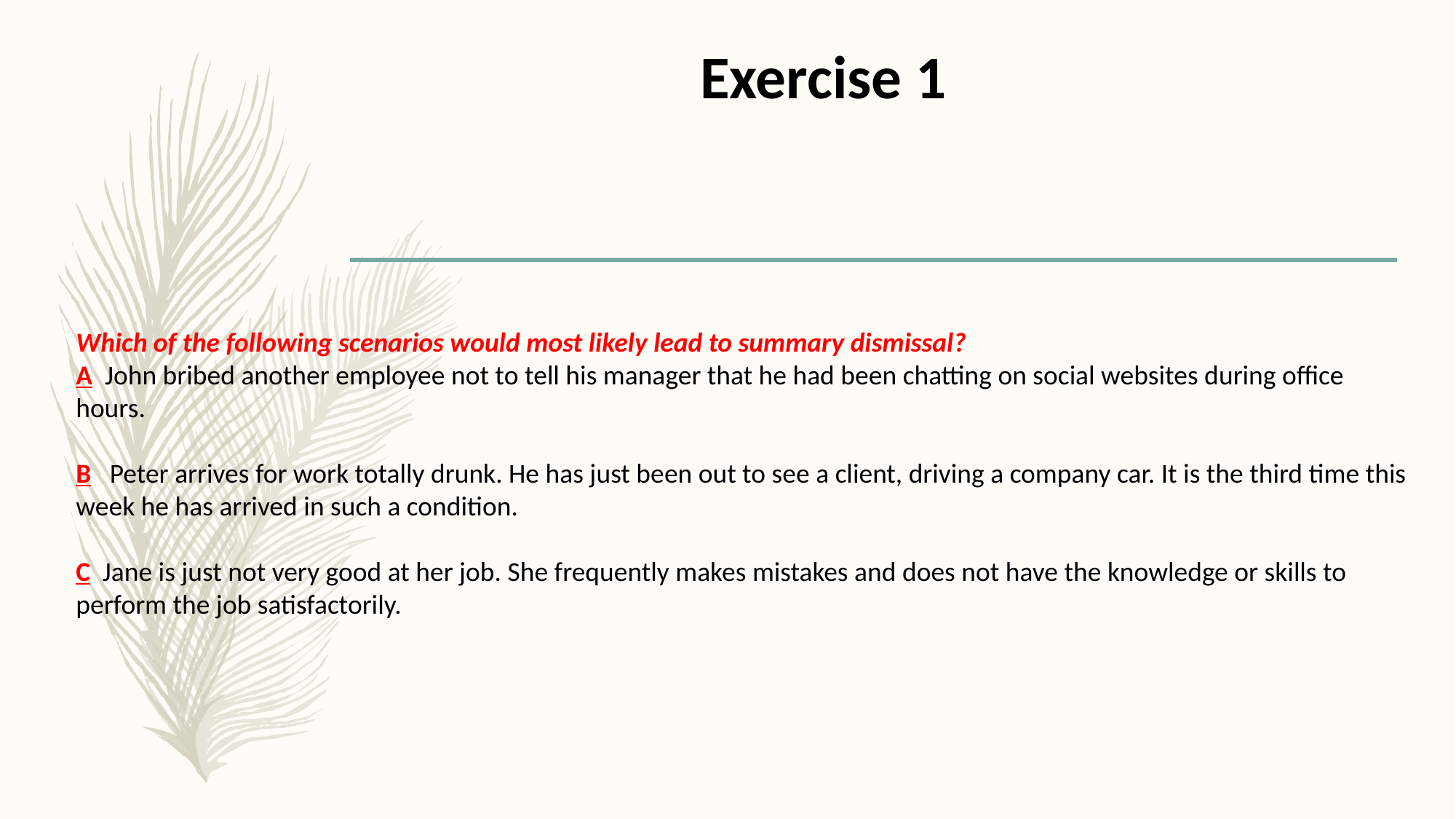

Exercise 1
Which of the following scenarios would most likely lead to summary dismissal?
A  John bribed another employee not to tell his manager that he had been chatting on social websites during office hours.

B   Peter arrives for work totally drunk. He has just been out to see a client, driving a company car. It is the third time this week he has arrived in such a condition.

C  Jane is just not very good at her job. She frequently makes mistakes and does not have the knowledge or skills to perform the job satisfactorily.